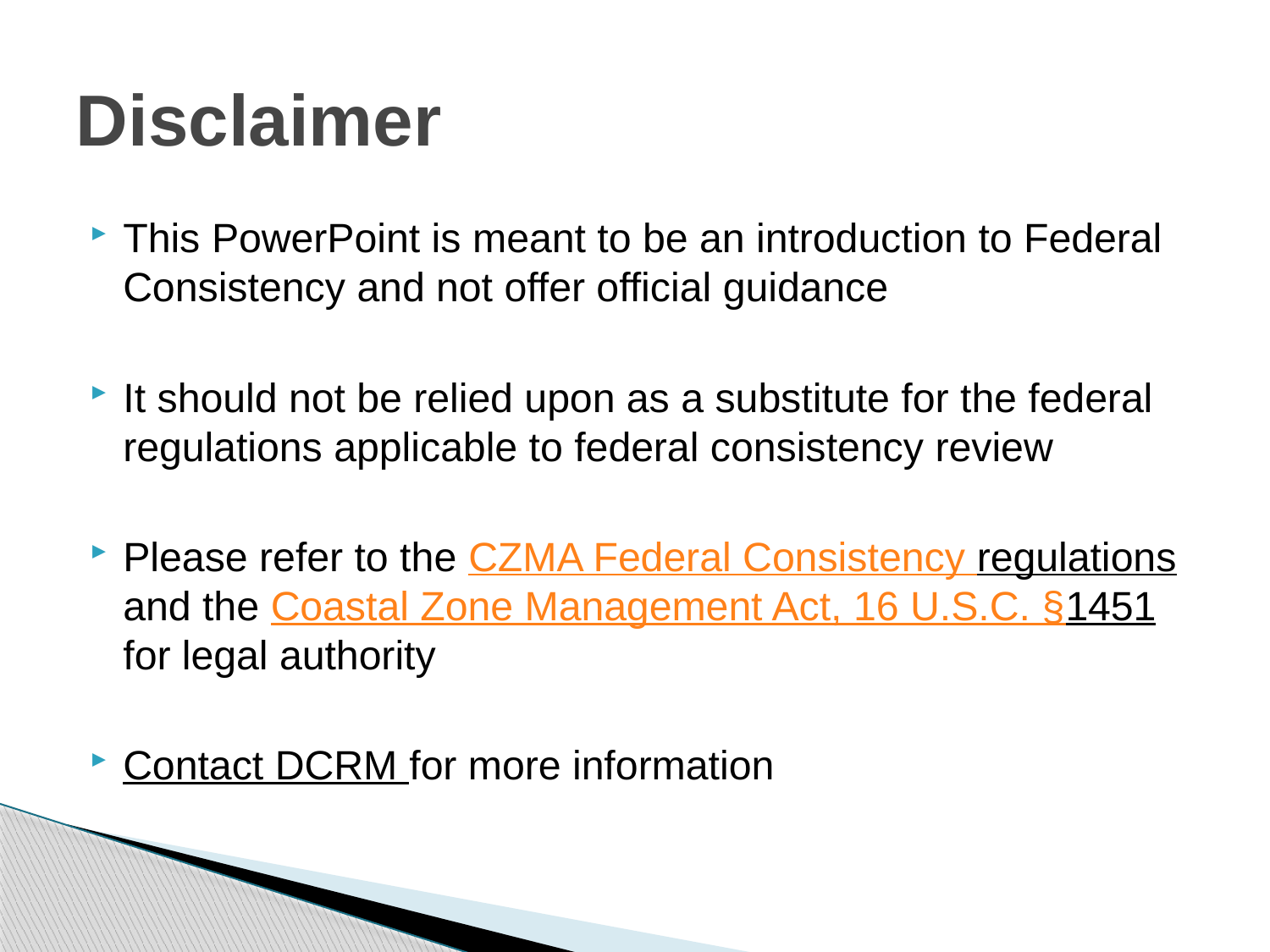

# Disclaimer
This PowerPoint is meant to be an introduction to Federal Consistency and not offer official guidance

It should not be relied upon as a substitute for the federal regulations applicable to federal consistency review

Please refer to the CZMA Federal Consistency regulations and the Coastal Zone Management Act, 16 U.S.C. §1451 for legal authority

Contact DCRM for more information